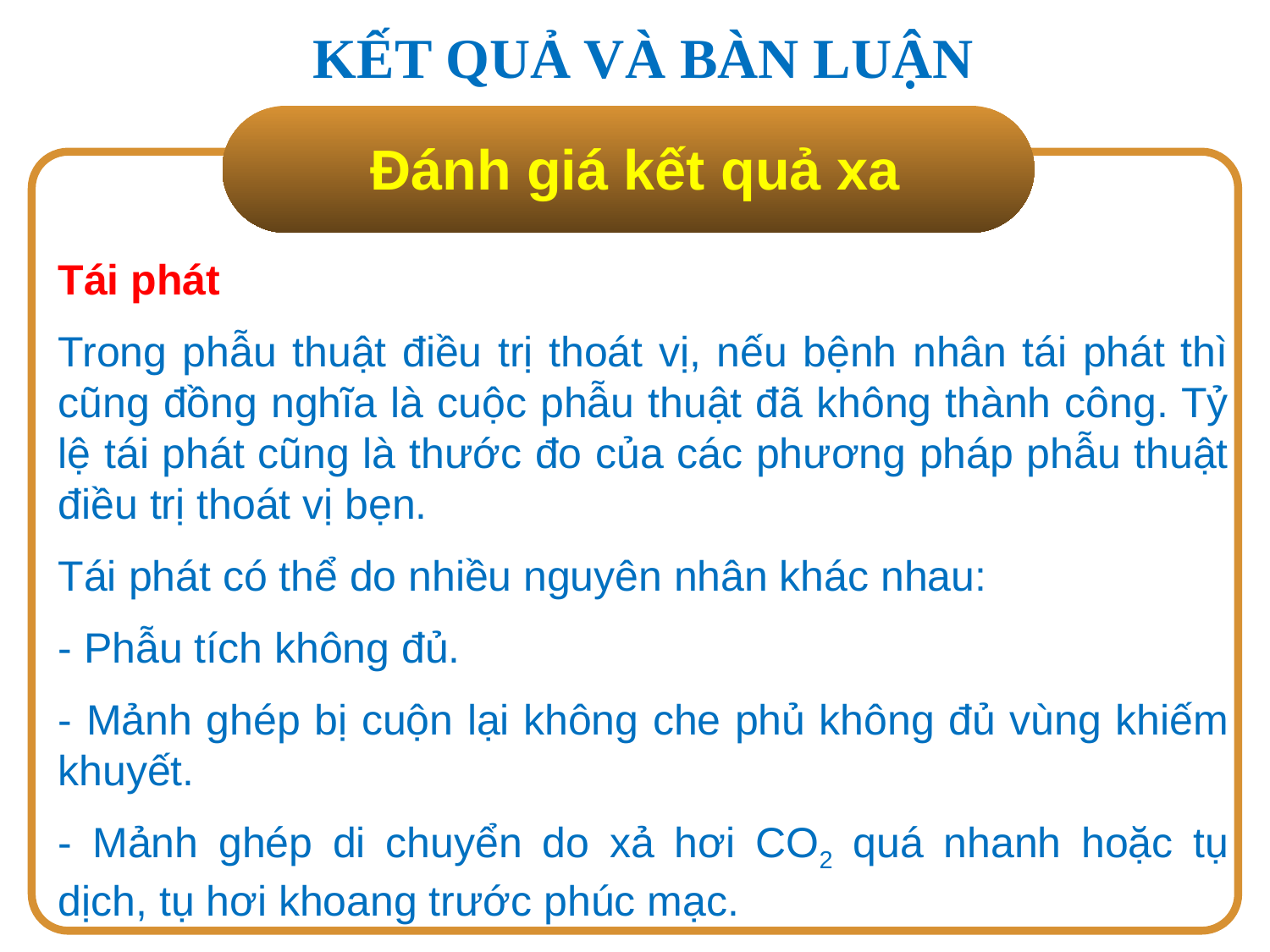

KẾT QUẢ VÀ BÀN LUẬN

Tái phát
Trong phẫu thuật điều trị thoát vị, nếu bệnh nhân tái phát thì cũng đồng nghĩa là cuộc phẫu thuật đã không thành công. Tỷ lệ tái phát cũng là thước đo của các phương pháp phẫu thuật điều trị thoát vị bẹn.
Tái phát có thể do nhiều nguyên nhân khác nhau:
- Phẫu tích không đủ.
- Mảnh ghép bị cuộn lại không che phủ không đủ vùng khiếm khuyết.
- Mảnh ghép di chuyển do xả hơi CO2 quá nhanh hoặc tụ dịch, tụ hơi khoang trước phúc mạc.
Đánh giá kết quả xa